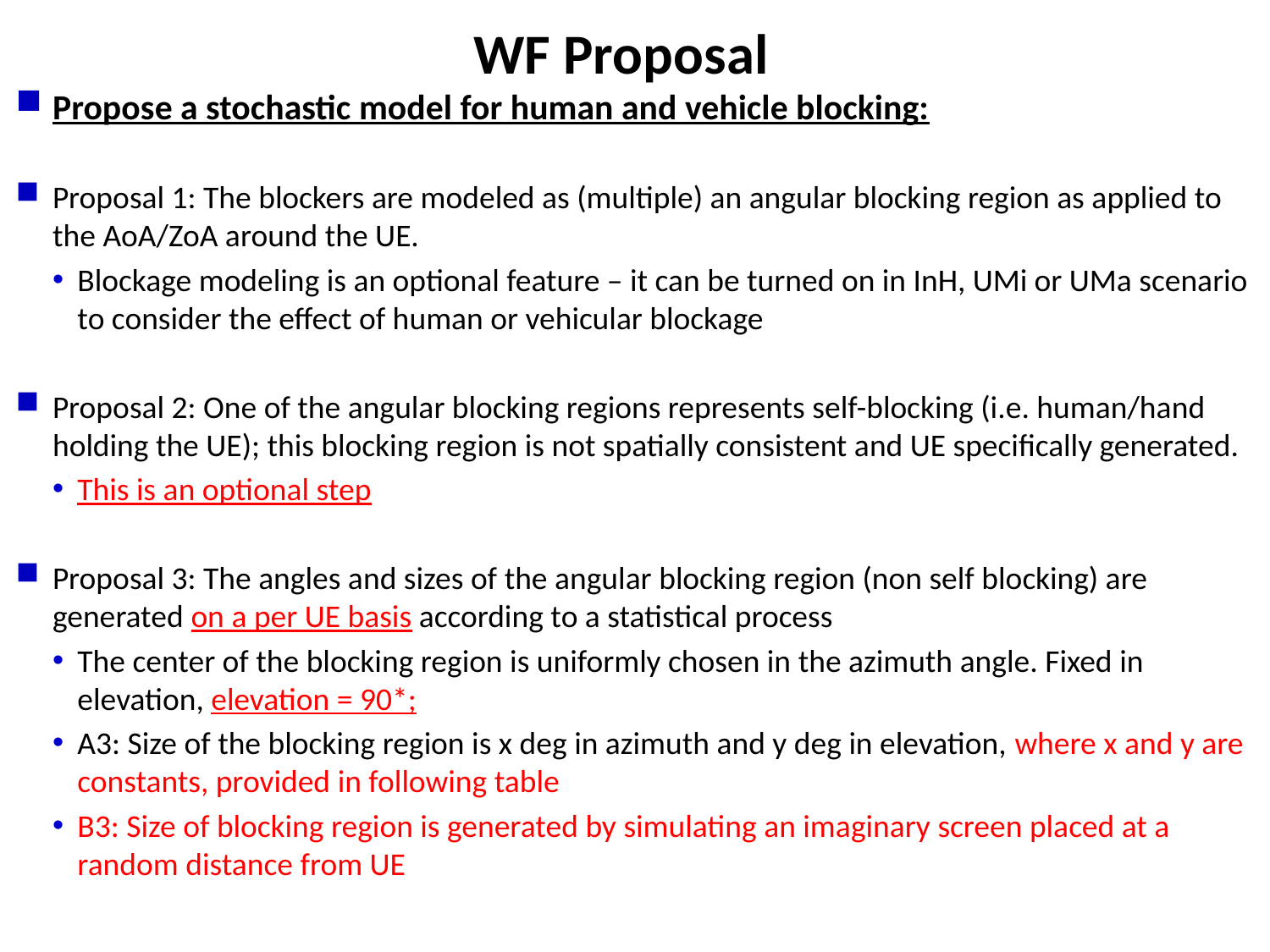

# WF Proposal
Propose a stochastic model for human and vehicle blocking:

Proposal 1: The blockers are modeled as (multiple) an angular blocking region as applied to the AoA/ZoA around the UE.
Blockage modeling is an optional feature – it can be turned on in InH, UMi or UMa scenario to consider the effect of human or vehicular blockage

Proposal 2: One of the angular blocking regions represents self-blocking (i.e. human/hand holding the UE); this blocking region is not spatially consistent and UE specifically generated.
This is an optional step

Proposal 3: The angles and sizes of the angular blocking region (non self blocking) are generated on a per UE basis according to a statistical process
The center of the blocking region is uniformly chosen in the azimuth angle. Fixed in elevation, elevation = 90*;
A3: Size of the blocking region is x deg in azimuth and y deg in elevation, where x and y are constants, provided in following table
B3: Size of blocking region is generated by simulating an imaginary screen placed at a random distance from UE